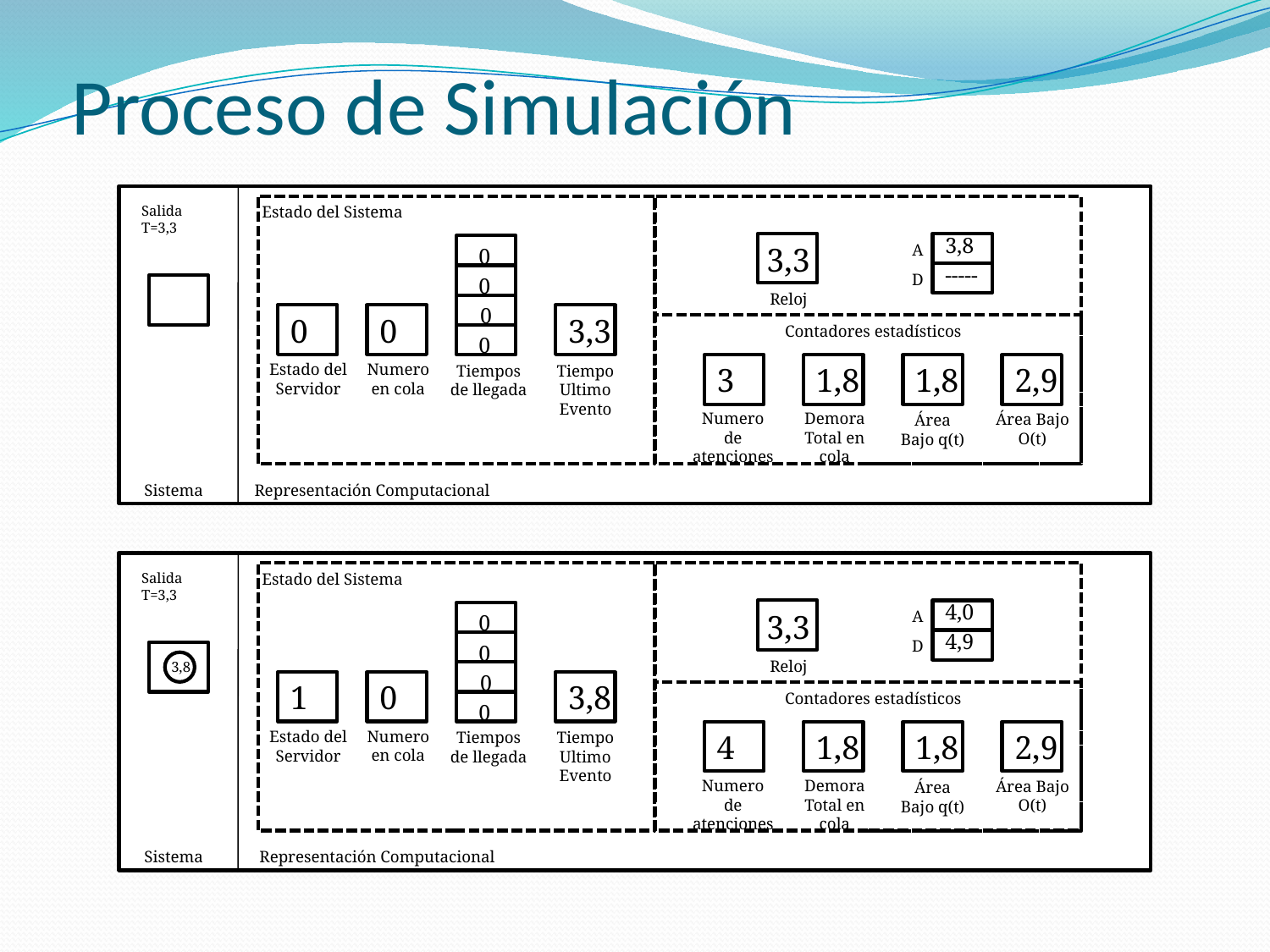

Proceso de Simulación

Salida
T=3,3
Estado del Sistema

3,8

A

3,3

0
-----
D

0

Reloj

0

0
0
3,3

Contadores estadísticos

0
Numero en cola
Estado del Servidor
Tiempos de llegada
Tiempo Ultimo Evento

3

1,8

1,8

2,9
Numero de atenciones
Demora Total en cola
Área Bajo O(t)
Área Bajo q(t)
Sistema
Representación Computacional

Salida
T=3,3
Estado del Sistema

4,0

A

3,3

0
4,9
D

0

Reloj
3,8

0

1
0
3,8

Contadores estadísticos

0
Numero en cola
Estado del Servidor
Tiempos de llegada
Tiempo Ultimo Evento

4

1,8

1,8

2,9
Numero de atenciones
Demora Total en cola
Área Bajo O(t)
Área Bajo q(t)
Sistema
Representación Computacional